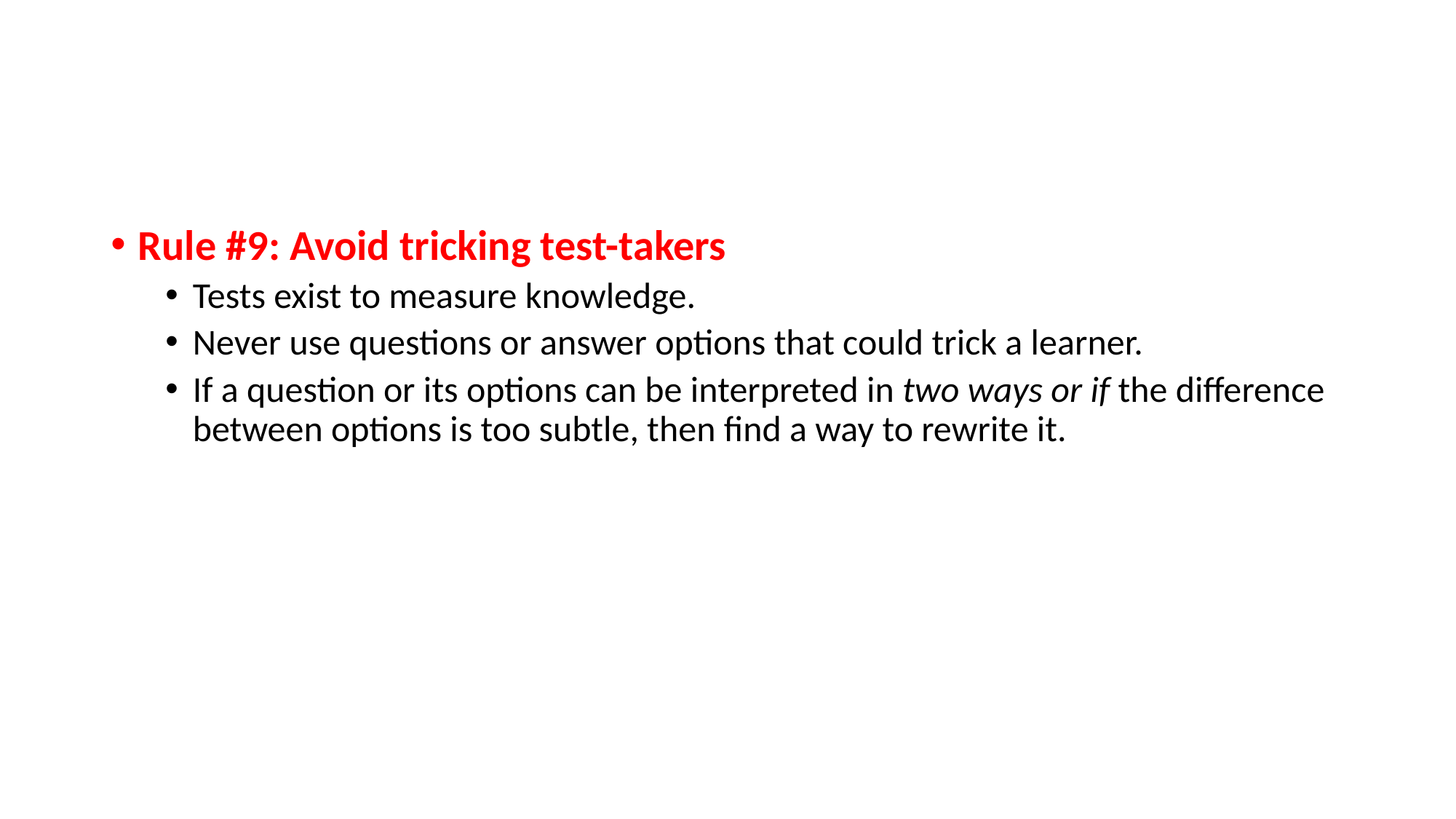

Rule #9: Avoid tricking test-takers
Tests exist to measure knowledge.
Never use questions or answer options that could trick a learner.
If a question or its options can be interpreted in two ways or if the difference between options is too subtle, then find a way to rewrite it.